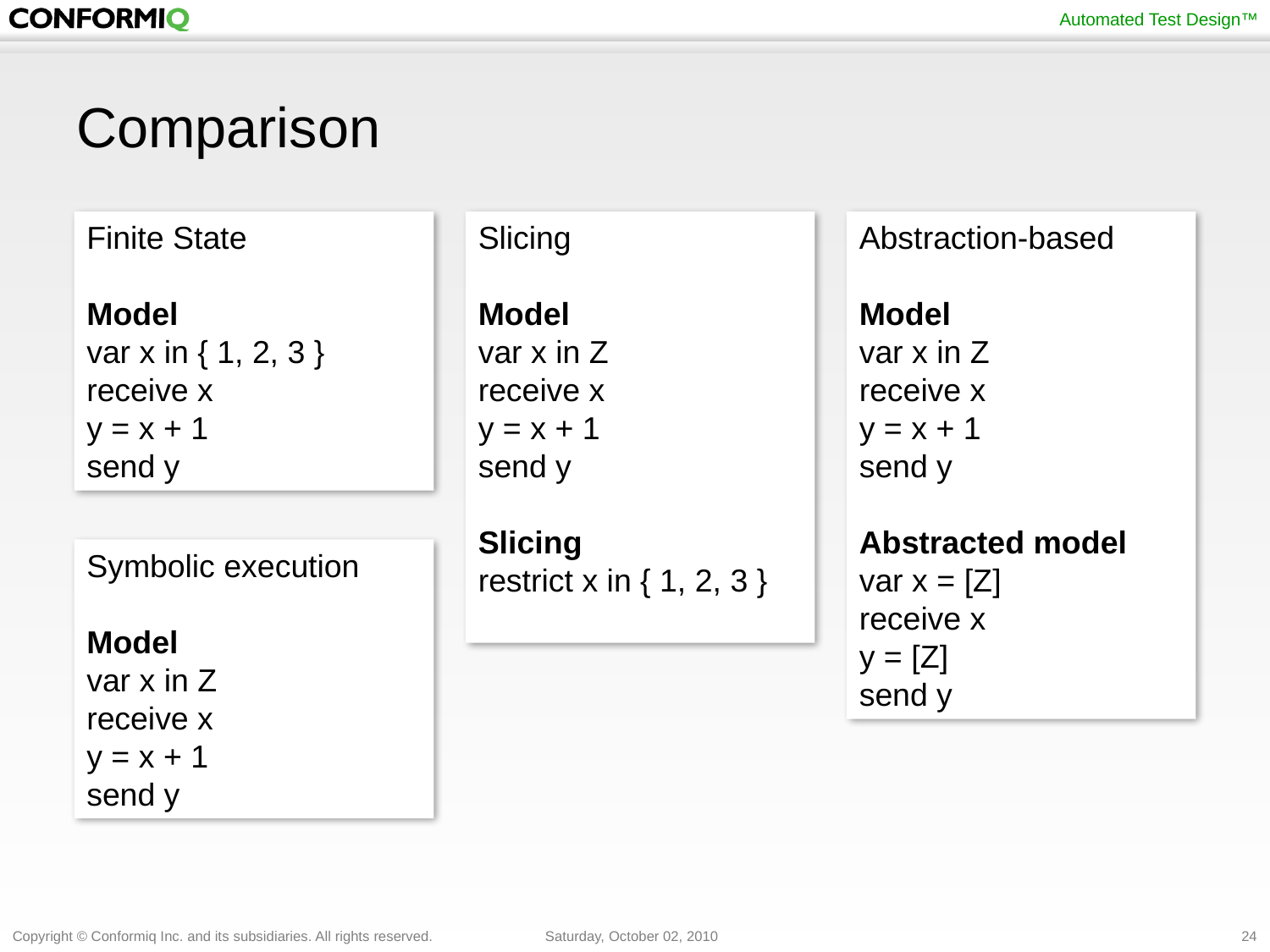

# Comparison
Finite State

Model
var x in { 1, 2, 3 }
receive x
y = x + 1
send y
Slicing

Model
var x in Z
receive x
y = x + 1
send y

Slicing
restrict x in { 1, 2, 3 }

Abstraction-based

Model
var x in Z
receive x
y = x + 1
send y

Abstracted model
var x = [Z]
receive x
y = [Z]
send y
Symbolic execution

Model
var x in Z
receive x
y = x + 1
send y